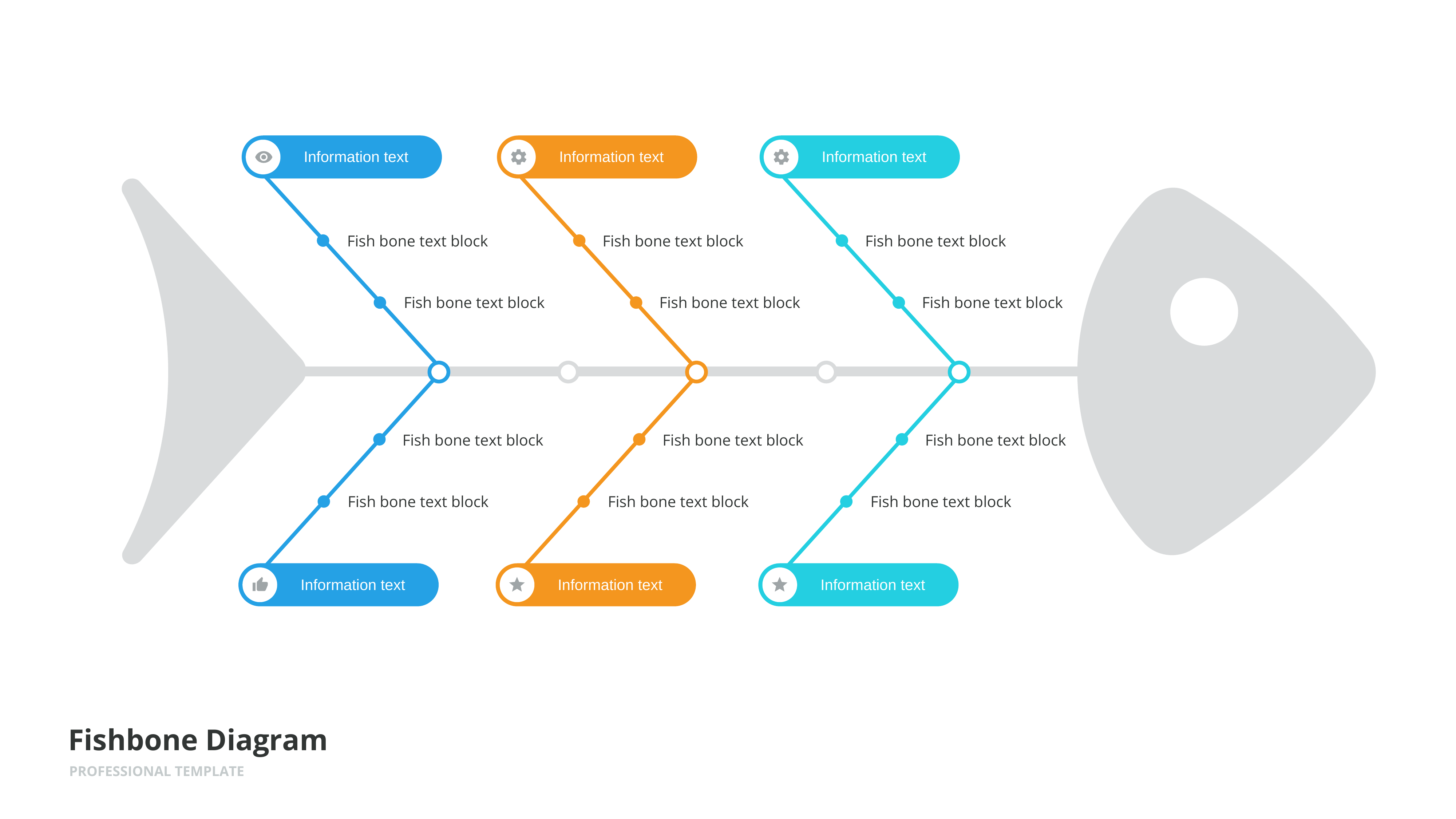

Information text

Fish bone text block

Fish bone text block

Information text

Fish bone text block

Fish bone text block

Information text

Fish bone text block

Fish bone text block

Fish bone text block

Fish bone text block

Information text

Fish bone text block

Fish bone text block

Information text

Fish bone text block

Fish bone text block

Information text